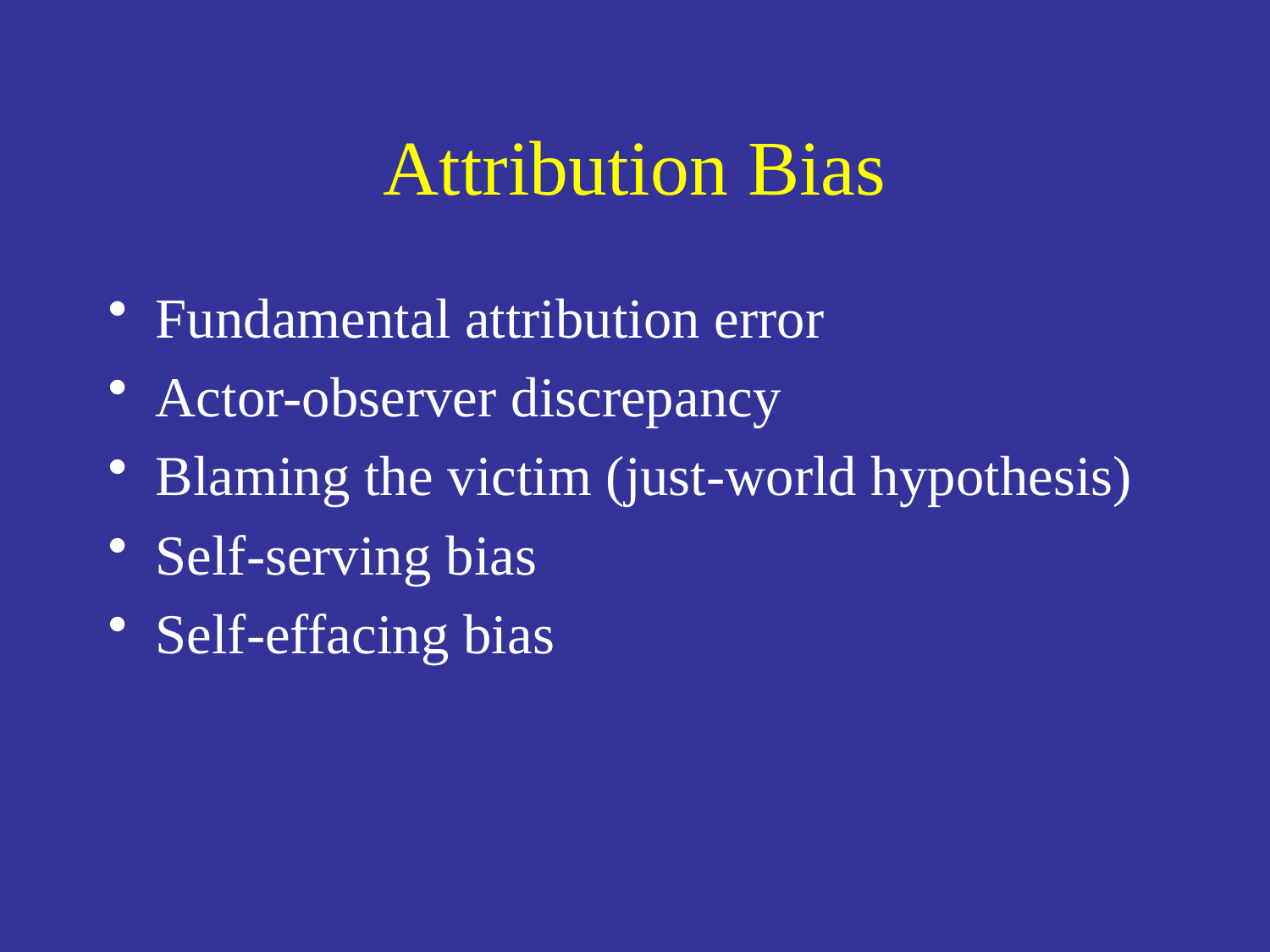

# Attribution Bias
Fundamental attribution error
Actor-observer discrepancy
Blaming the victim (just-world hypothesis)
Self-serving bias
Self-effacing bias